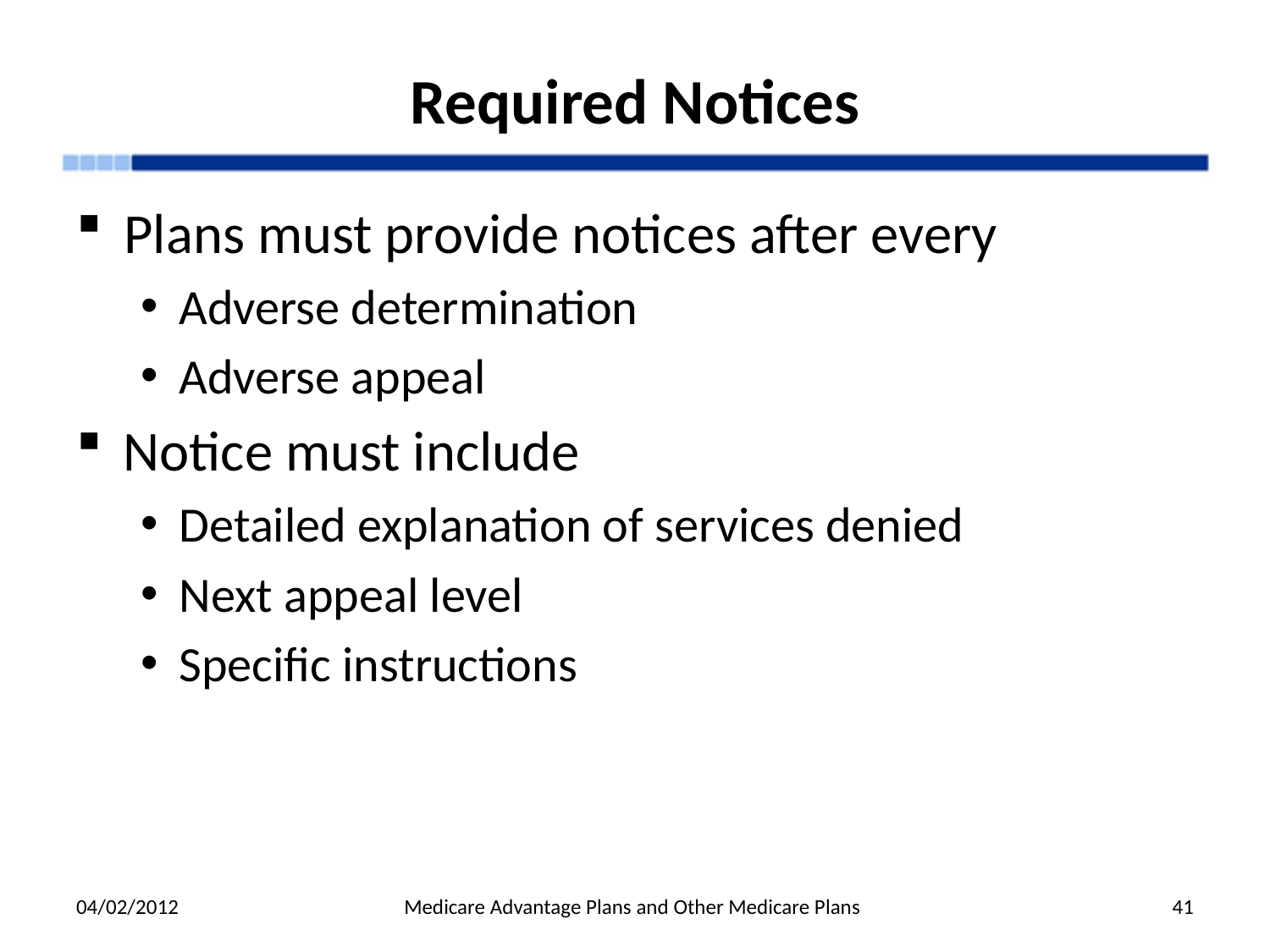

# Required Notices
Plans must provide notices after every
Adverse determination
Adverse appeal
Notice must include
Detailed explanation of services denied
Next appeal level
Specific instructions
04/02/2012
Medicare Advantage Plans and Other Medicare Plans
41